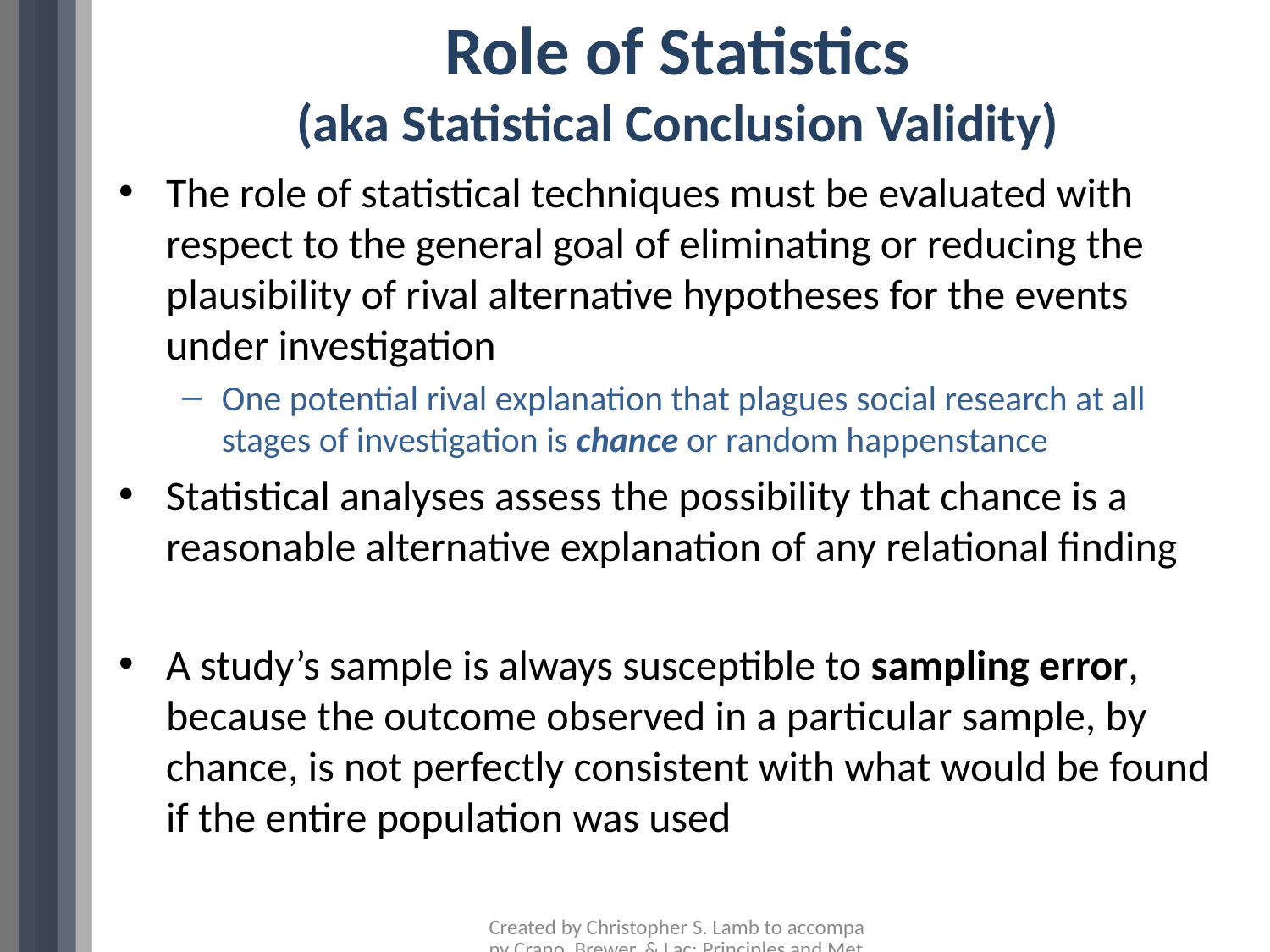

# Role of Statistics (aka Statistical Conclusion Validity)
The role of statistical techniques must be evaluated with respect to the general goal of eliminating or reducing the plausibility of rival alternative hypotheses for the events under investigation
One potential rival explanation that plagues social research at all stages of investigation is chance or random happenstance
Statistical analyses assess the possibility that chance is a reasonable alternative explanation of any relational finding

A study’s sample is always susceptible to sampling error, because the outcome observed in a particular sample, by chance, is not perfectly consistent with what would be found if the entire population was used
Created by Christopher S. Lamb to accompany Crano, Brewer, & Lac: Principles and Methods of Social Research, 3rd Edition, 2015, Routledge/Taylor & Francis